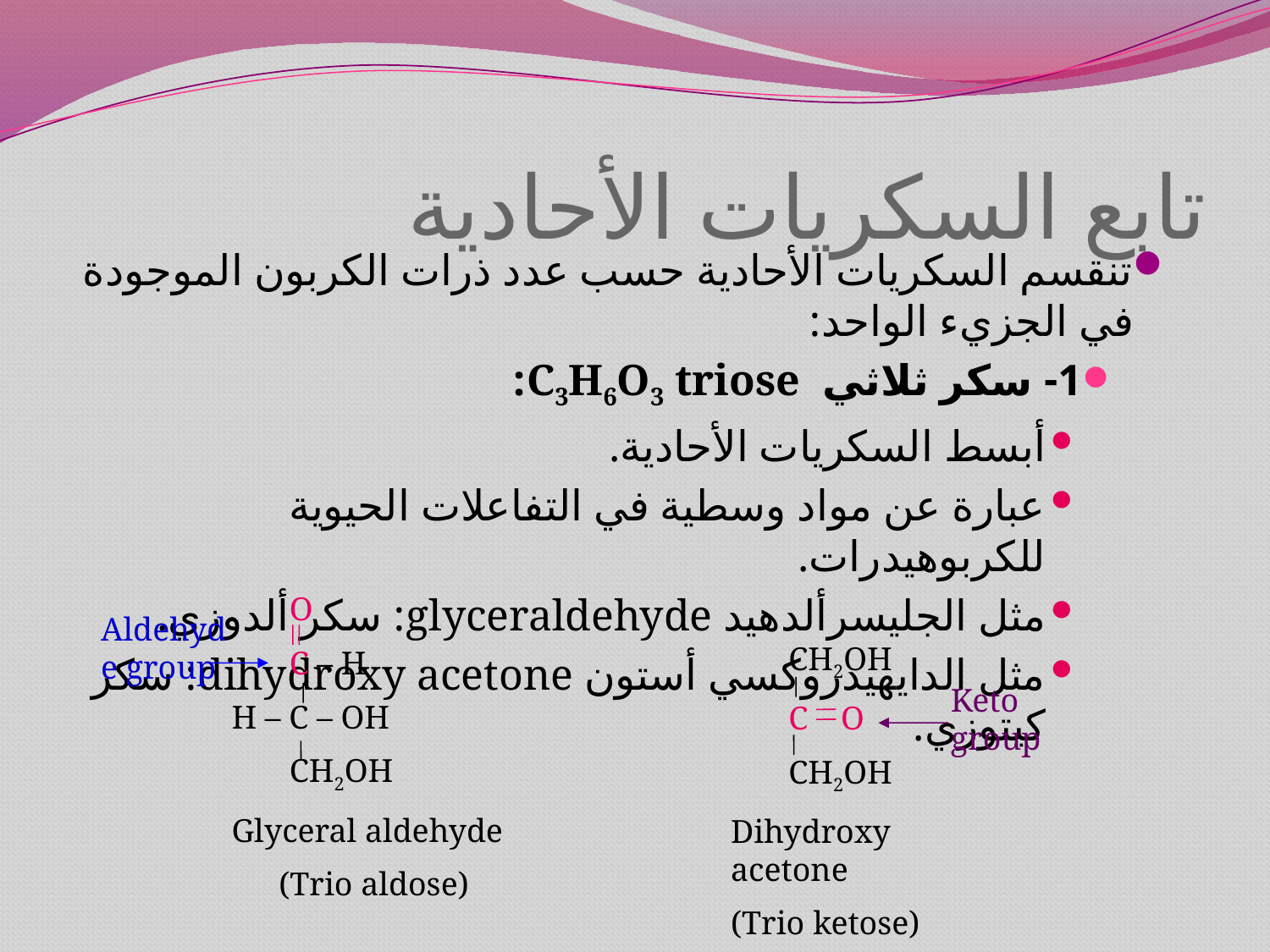

# تابع السكريات الأحادية
تنقسم السكريات الأحادية حسب عدد ذرات الكربون الموجودة في الجزيء الواحد:
1- سكر ثلاثي  C3H6O3 triose:
أبسط السكريات الأحادية.
عبارة عن مواد وسطية في التفاعلات الحيوية للكربوهيدرات.
مثل الجليسرألدهيد glyceraldehyde: سكر ألدوزي.
مثل الدايهيدروكسي أستون dihydroxy acetone: سكر كيتوزي.

       O
       C – H
H – C – OH
       CH2OH
Glyceral aldehyde
(Trio aldose)

Aldehyde group
       CH2OH
       C    O
       CH2OH
Dihydroxy acetone
(Trio ketose)

Keto group